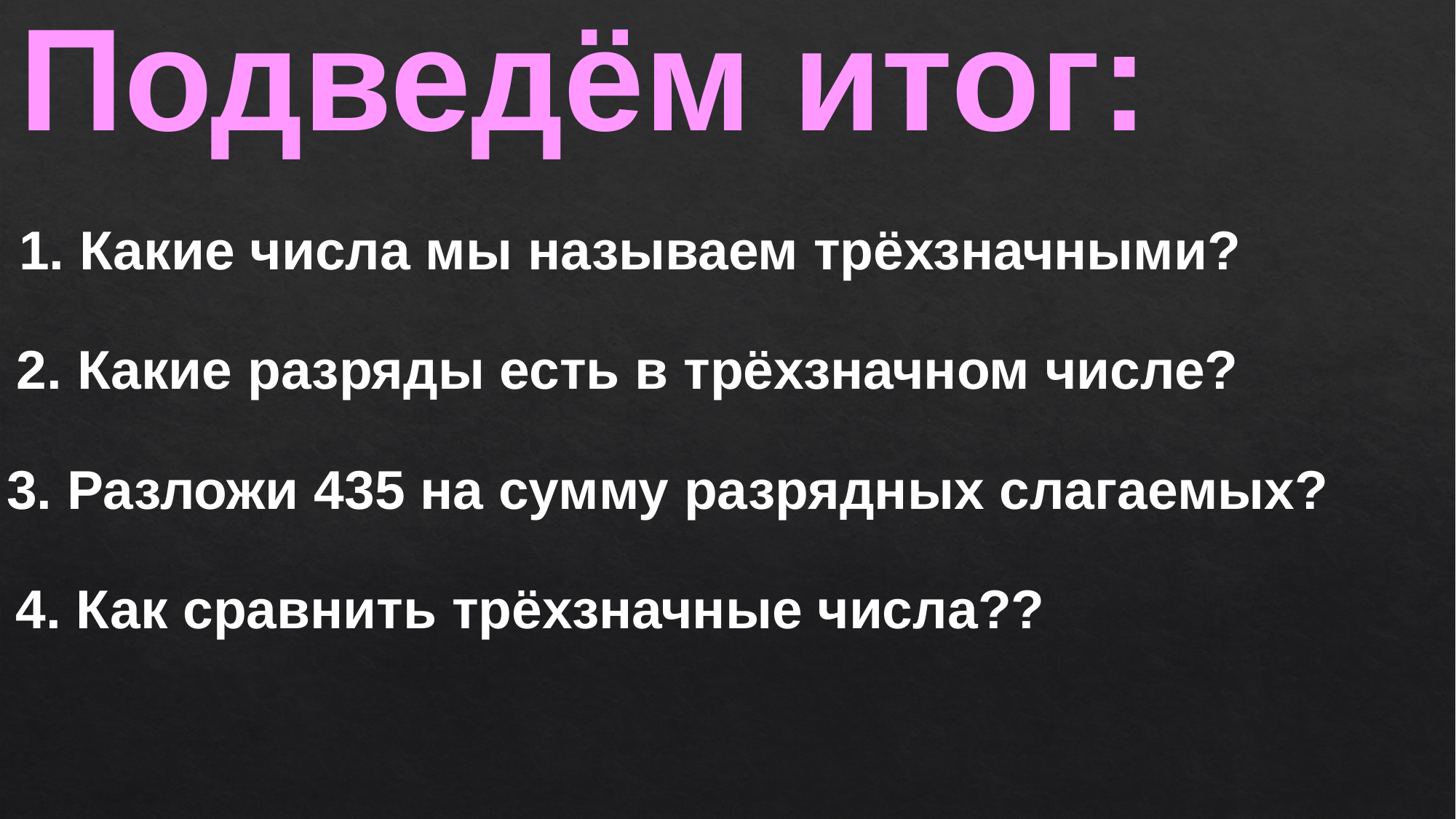

Подведём итог:
1. Какие числа мы называем трёхзначными?
2. Какие разряды есть в трёхзначном числе?
3. Разложи 435 на сумму разрядных слагаемых?
4. Как сравнить трёхзначные числа??